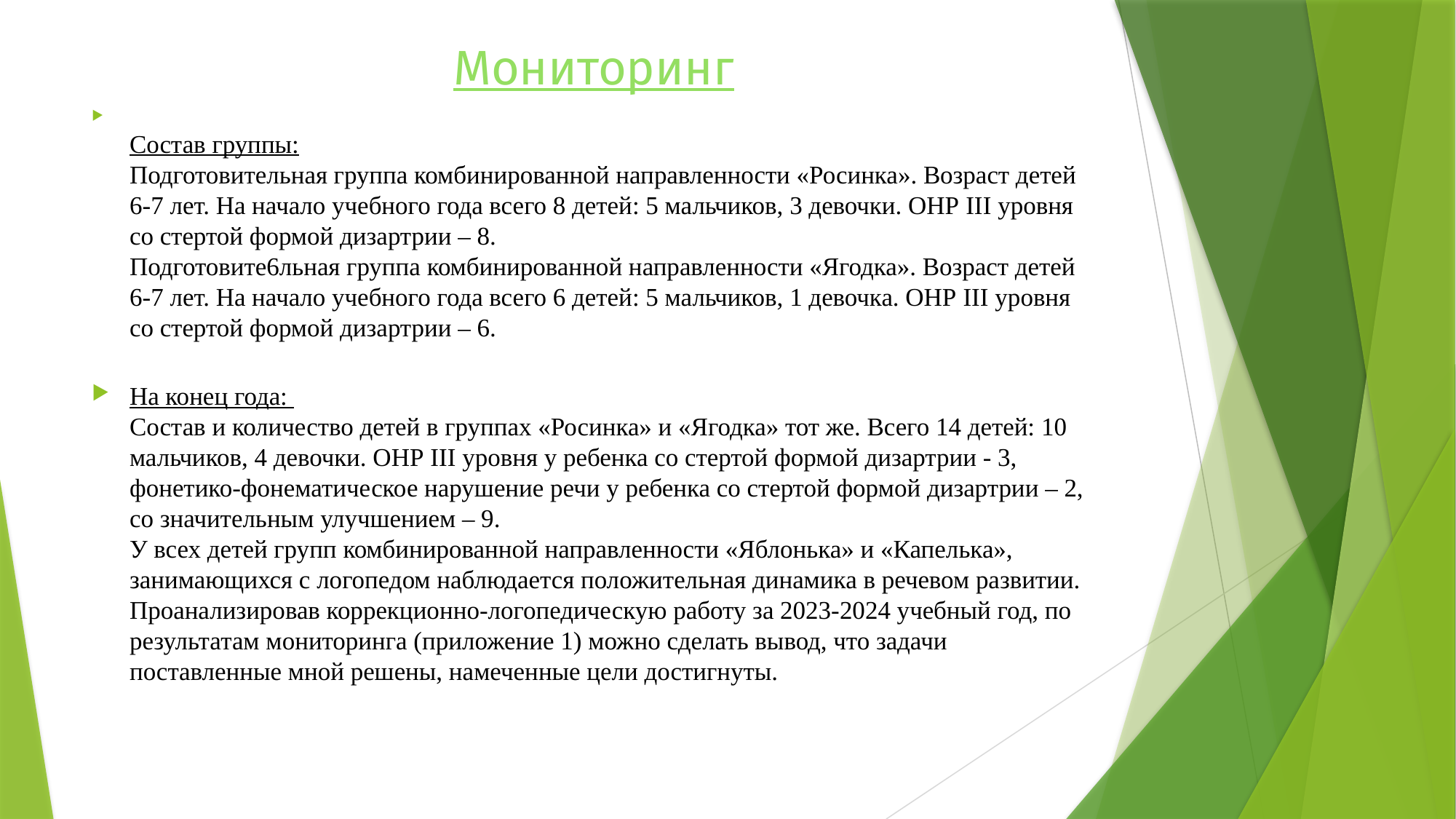

# Мониторинг
Состав группы:
Подготовительная группа комбинированной направленности «Росинка». Возраст детей 6-7 лет. На начало учебного года всего 8 детей: 5 мальчиков, 3 девочки. ОНР III уровня со стертой формой дизартрии – 8.
Подготовите6льная группа комбинированной направленности «Ягодка». Возраст детей 6-7 лет. На начало учебного года всего 6 детей: 5 мальчиков, 1 девочка. ОНР III уровня со стертой формой дизартрии – 6.
На конец года:
Состав и количество детей в группах «Росинка» и «Ягодка» тот же. Всего 14 детей: 10 мальчиков, 4 девочки. ОНР III уровня у ребенка со стертой формой дизартрии - 3, фонетико-фонематическое нарушение речи у ребенка со стертой формой дизартрии – 2, со значительным улучшением – 9.
У всех детей групп комбинированной направленности «Яблонька» и «Капелька», занимающихся с логопедом наблюдается положительная динамика в речевом развитии.
Проанализировав коррекционно-логопедическую работу за 2023-2024 учебный год, по результатам мониторинга (приложение 1) можно сделать вывод, что задачи поставленные мной решены, намеченные цели достигнуты.